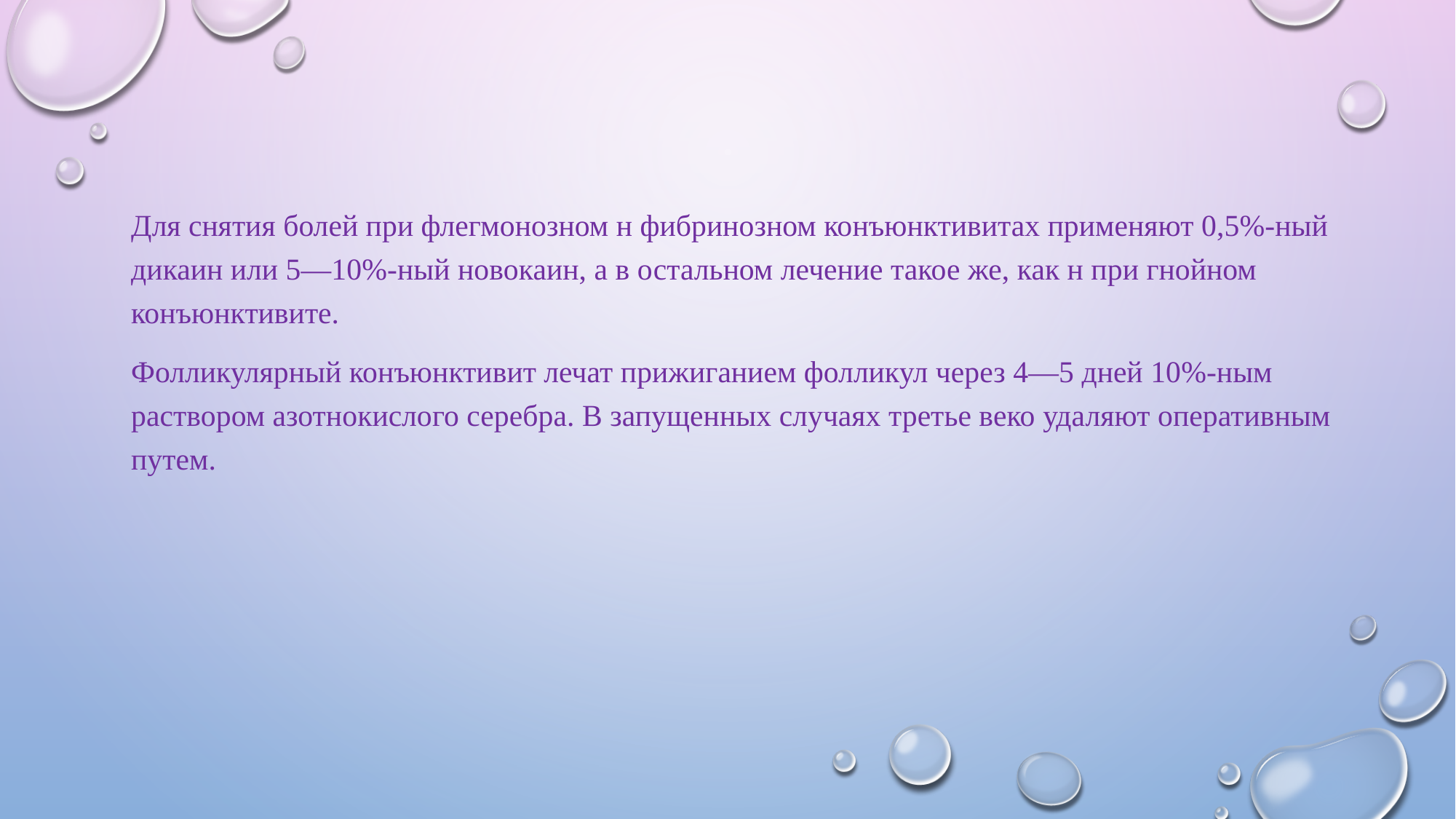

Для снятия болей при флегмонозном н фибринозном конъюнктивитах применяют 0,5%-ный дикаин или 5—10%-ный новокаин, а в остальном лечение такое же, как н при гнойном конъюнктивите.
Фолликулярный конъюнктивит лечат прижиганием фолликул через 4—5 дней 10%-ным раствором азотнокислого серебра. В запущенных случаях третье веко удаляют оперативным путем.